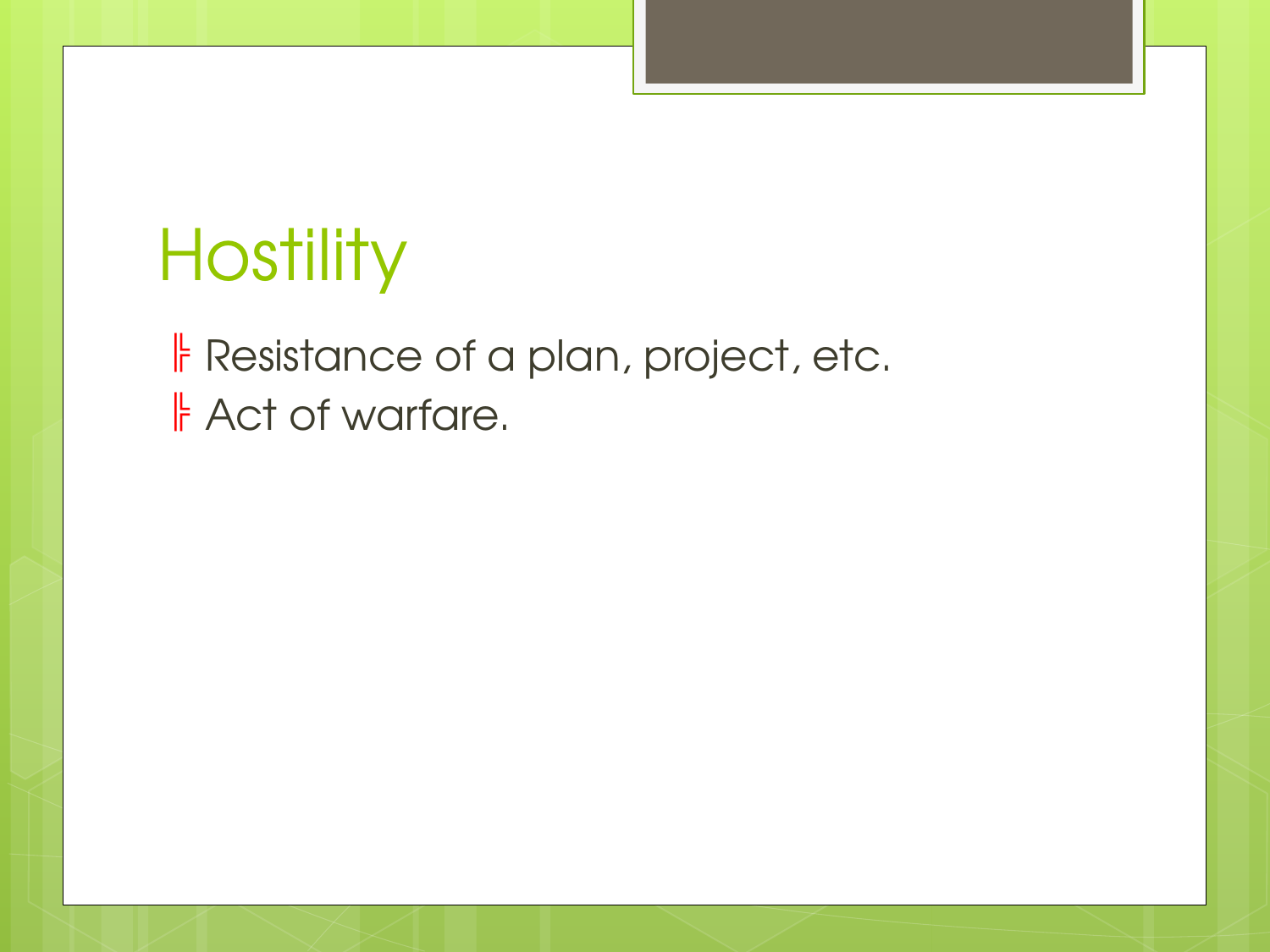

# Hostility
Resistance of a plan, project, etc.
Act of warfare.